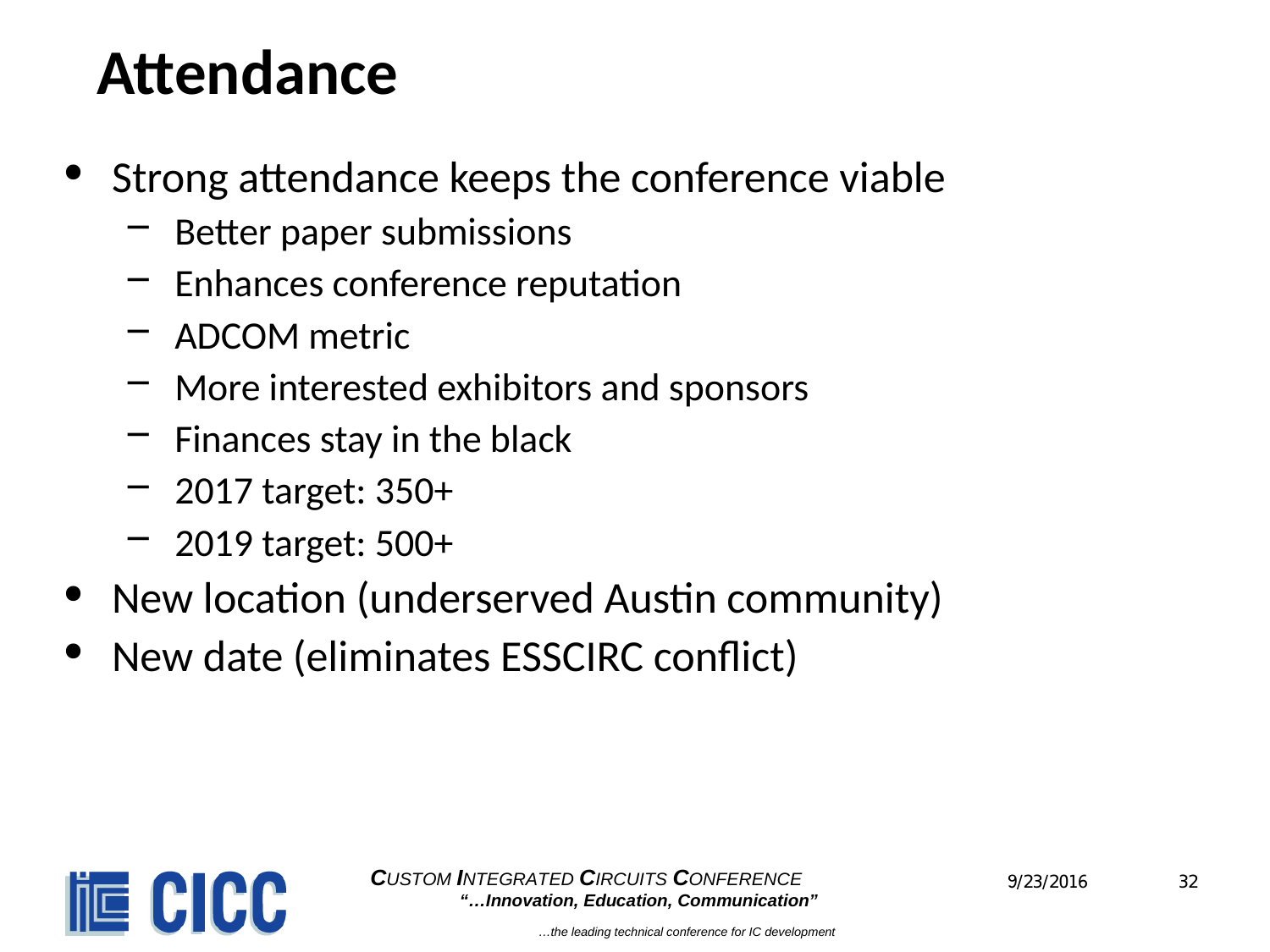

# Attendance
Strong attendance keeps the conference viable
Better paper submissions
Enhances conference reputation
ADCOM metric
More interested exhibitors and sponsors
Finances stay in the black
2017 target: 350+
2019 target: 500+
New location (underserved Austin community)
New date (eliminates ESSCIRC conflict)